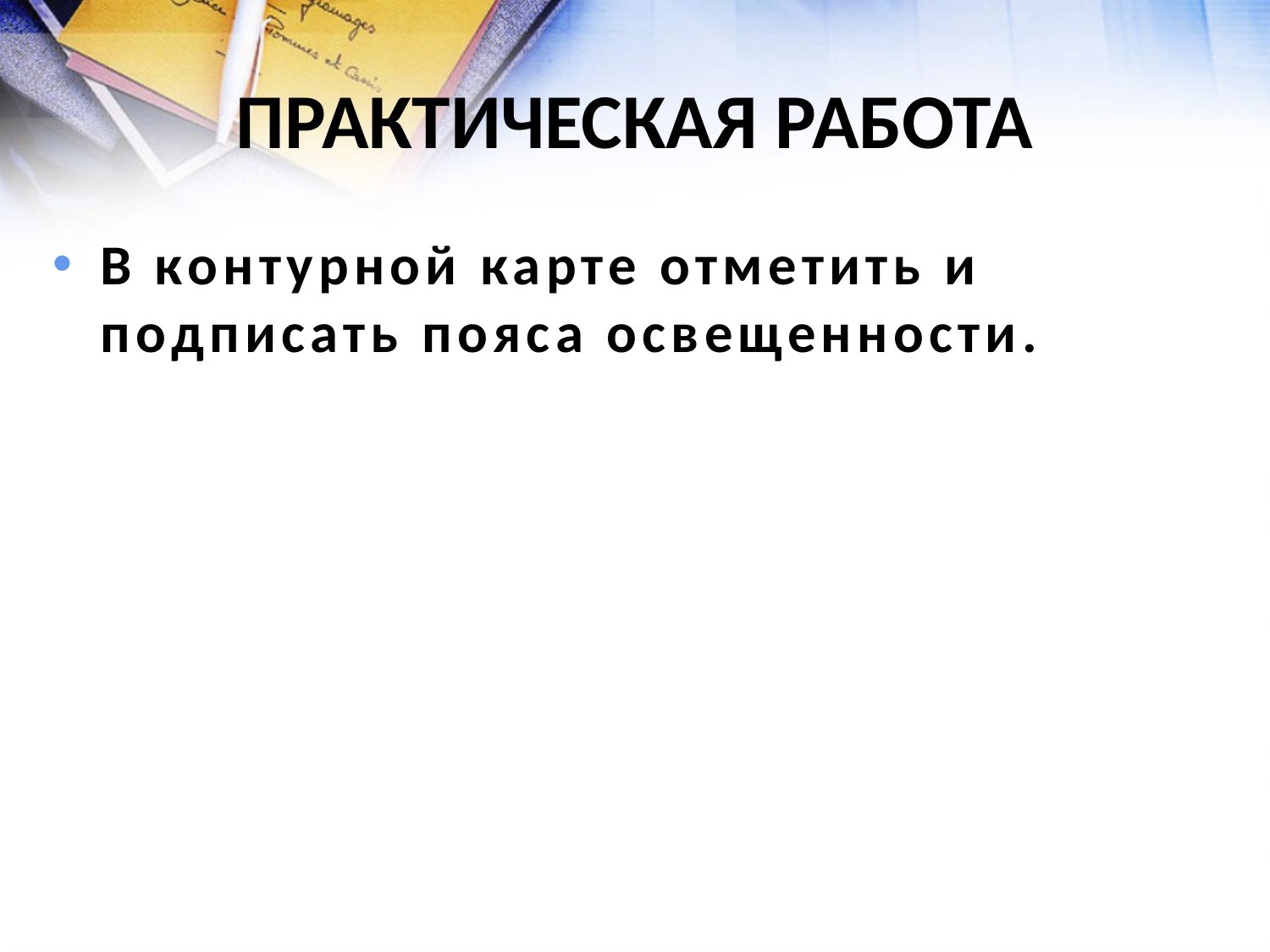

# Практическая работа
В контурной карте отметить и подписать пояса освещенности.